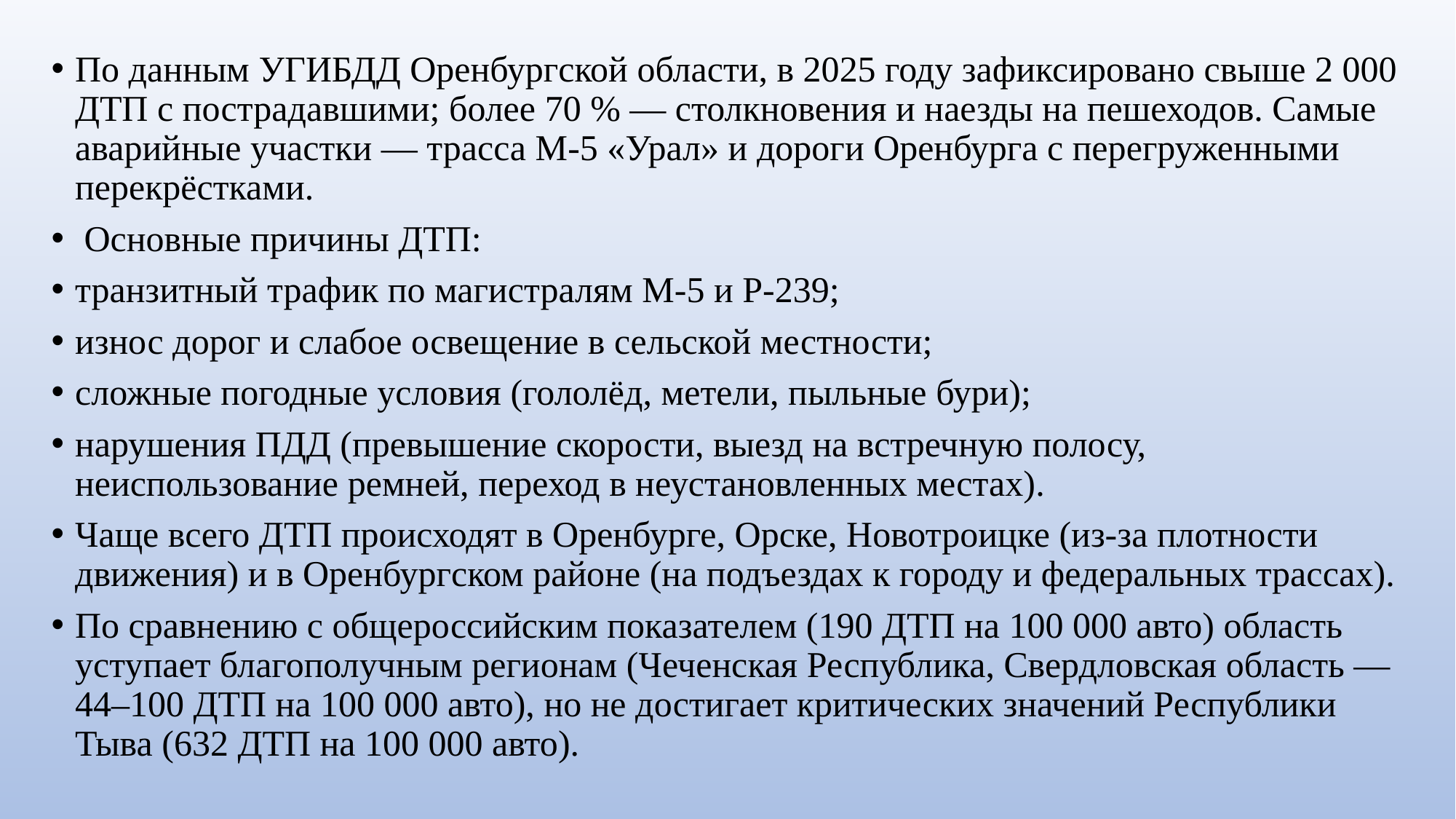

По данным УГИБДД Оренбургской области, в 2025 году зафиксировано свыше 2 000 ДТП с пострадавшими; более 70 % — столкновения и наезды на пешеходов. Самые аварийные участки — трасса М‑5 «Урал» и дороги Оренбурга с перегруженными перекрёстками.
 Основные причины ДТП:
транзитный трафик по магистралям М‑5 и Р‑239;
износ дорог и слабое освещение в сельской местности;
сложные погодные условия (гололёд, метели, пыльные бури);
нарушения ПДД (превышение скорости, выезд на встречную полосу, неиспользование ремней, переход в неустановленных местах).
Чаще всего ДТП происходят в Оренбурге, Орске, Новотроицке (из‑за плотности движения) и в Оренбургском районе (на подъездах к городу и федеральных трассах).
По сравнению с общероссийским показателем (190 ДТП на 100 000 авто) область уступает благополучным регионам (Чеченская Республика, Свердловская область — 44–100 ДТП на 100 000 авто), но не достигает критических значений Республики Тыва (632 ДТП на 100 000 авто).